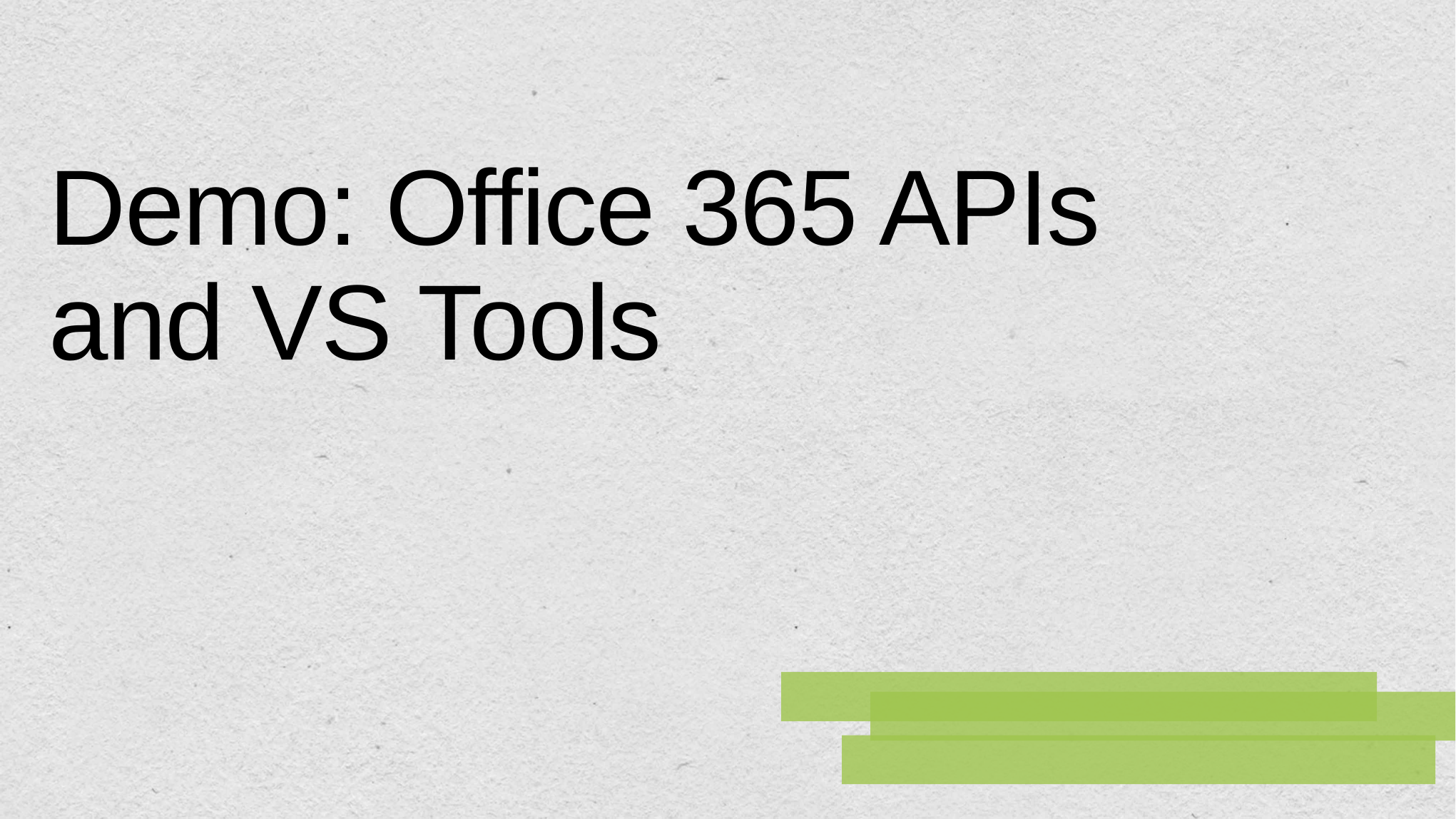

# Demo: Office 365 APIs and VS Tools